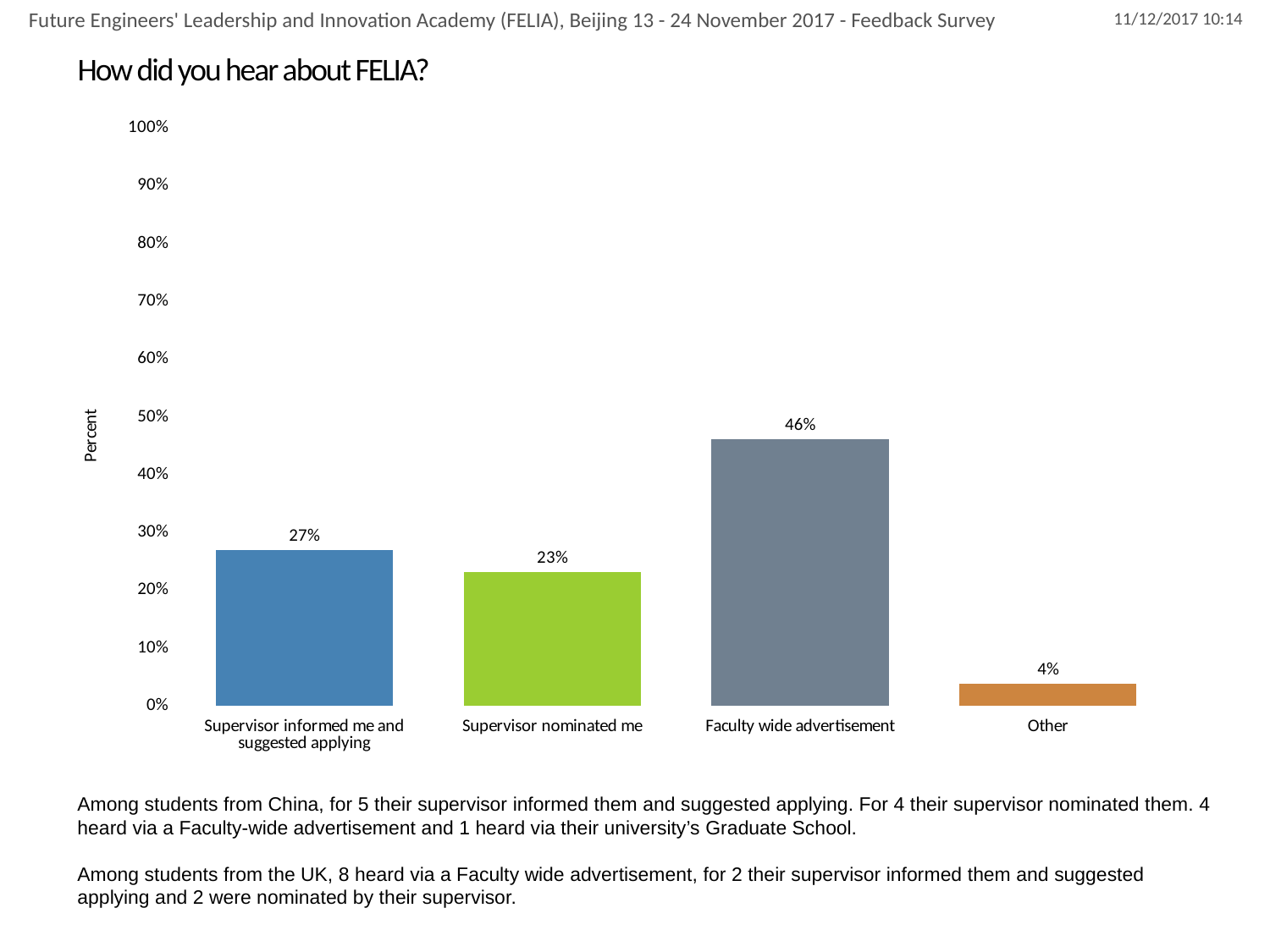

Future Engineers' Leadership and Innovation Academy (FELIA), Beijing 13 - 24 November 2017 - Feedback Survey
# How did you hear about FELIA?

### Chart

| Category | How did you hear about FELIA? |
|---|---|
| Supervisor informed me and suggested applying | 0.2692307692307692 |
| Supervisor nominated me | 0.23076923076923078 |
| Faculty wide advertisement | 0.46153846153846156 |
| Other | 0.038461538461538464 |
Among students from China, for 5 their supervisor informed them and suggested applying. For 4 their supervisor nominated them. 4 heard via a Faculty-wide advertisement and 1 heard via their university’s Graduate School.

Among students from the UK, 8 heard via a Faculty wide advertisement, for 2 their supervisor informed them and suggested applying and 2 were nominated by their supervisor.